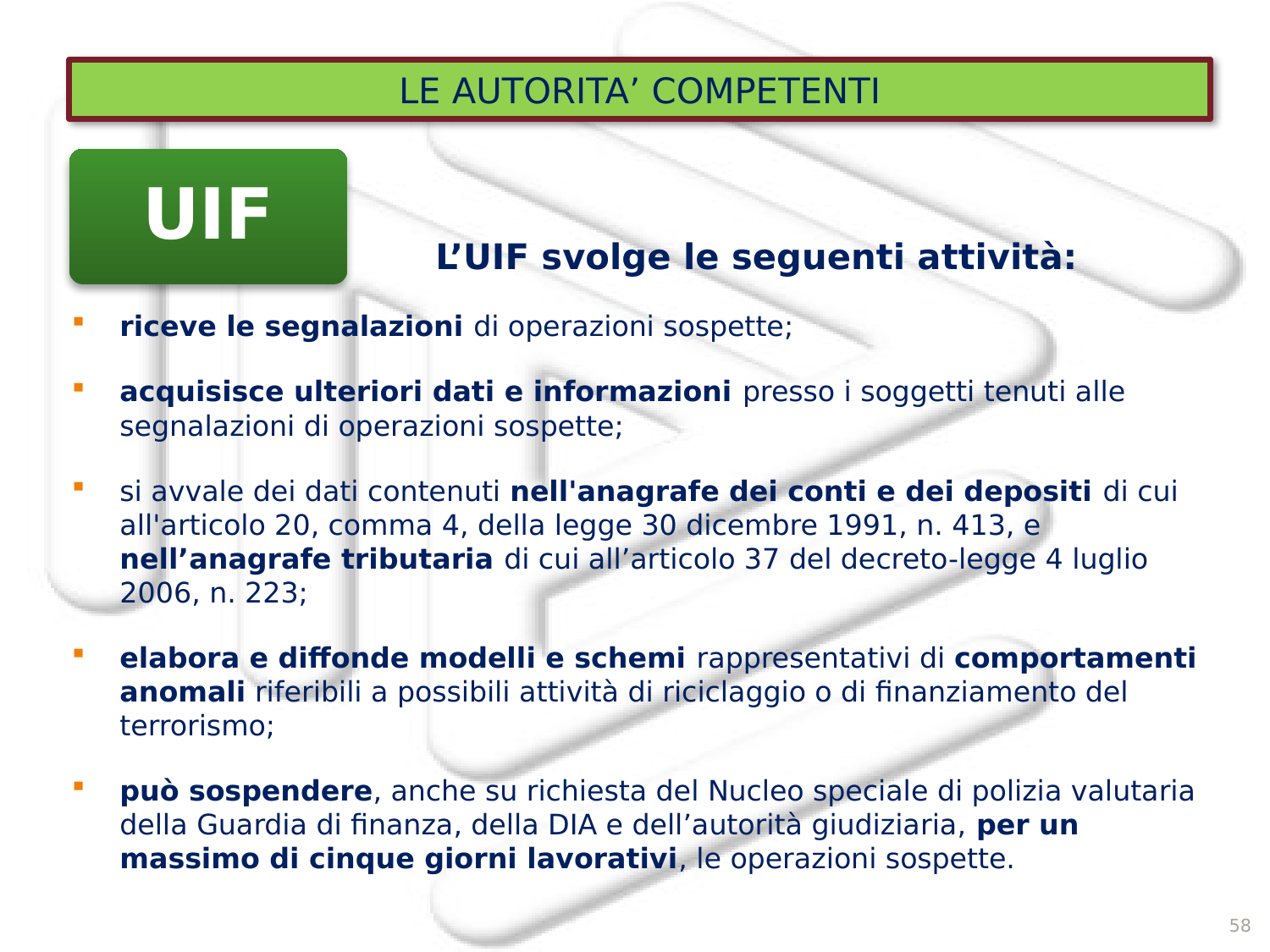

LE AUTORITA’ COMPETENTI

UIF
                   L’UIF svolge le seguenti attività:
riceve le segnalazioni di operazioni sospette;
acquisisce ulteriori dati e informazioni presso i soggetti tenuti alle segnalazioni di operazioni sospette;
si avvale dei dati contenuti nell'anagrafe dei conti e dei depositi di cui all'articolo 20, comma 4, della legge 30 dicembre 1991, n. 413, e nell’anagrafe tributaria di cui all’articolo 37 del decreto-legge 4 luglio 2006, n. 223;
elabora e diffonde modelli e schemi rappresentativi di comportamenti anomali riferibili a possibili attività di riciclaggio o di finanziamento del terrorismo;
può sospendere, anche su richiesta del Nucleo speciale di polizia valutaria della Guardia di finanza, della DIA e dell’autorità giudiziaria, per un massimo di cinque giorni lavorativi, le operazioni sospette.
58